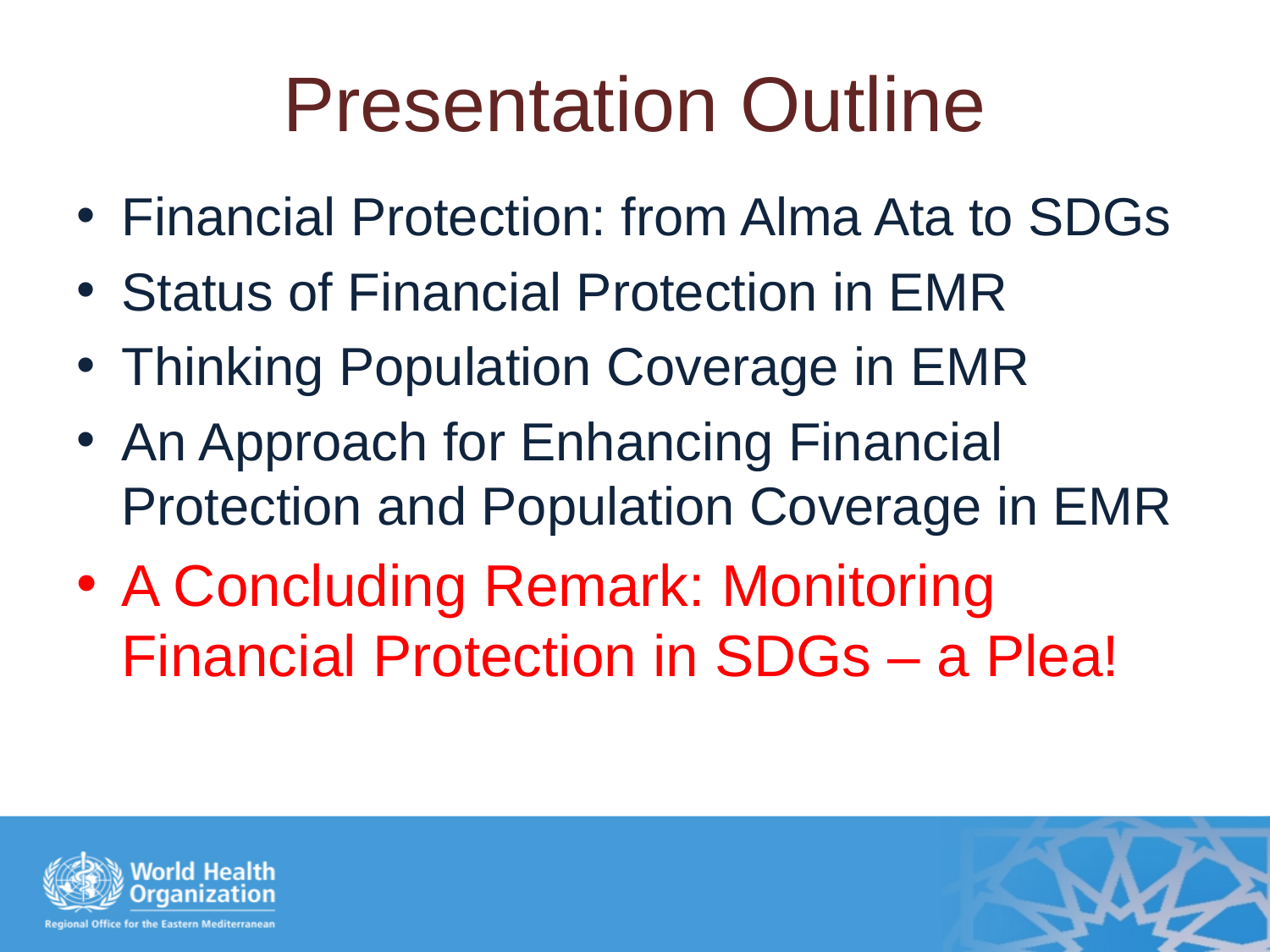

# Presentation Outline
Financial Protection: from Alma Ata to SDGs
Status of Financial Protection in EMR
Thinking Population Coverage in EMR
An Approach for Enhancing Financial Protection and Population Coverage in EMR
A Concluding Remark: Monitoring Financial Protection in SDGs – a Plea!